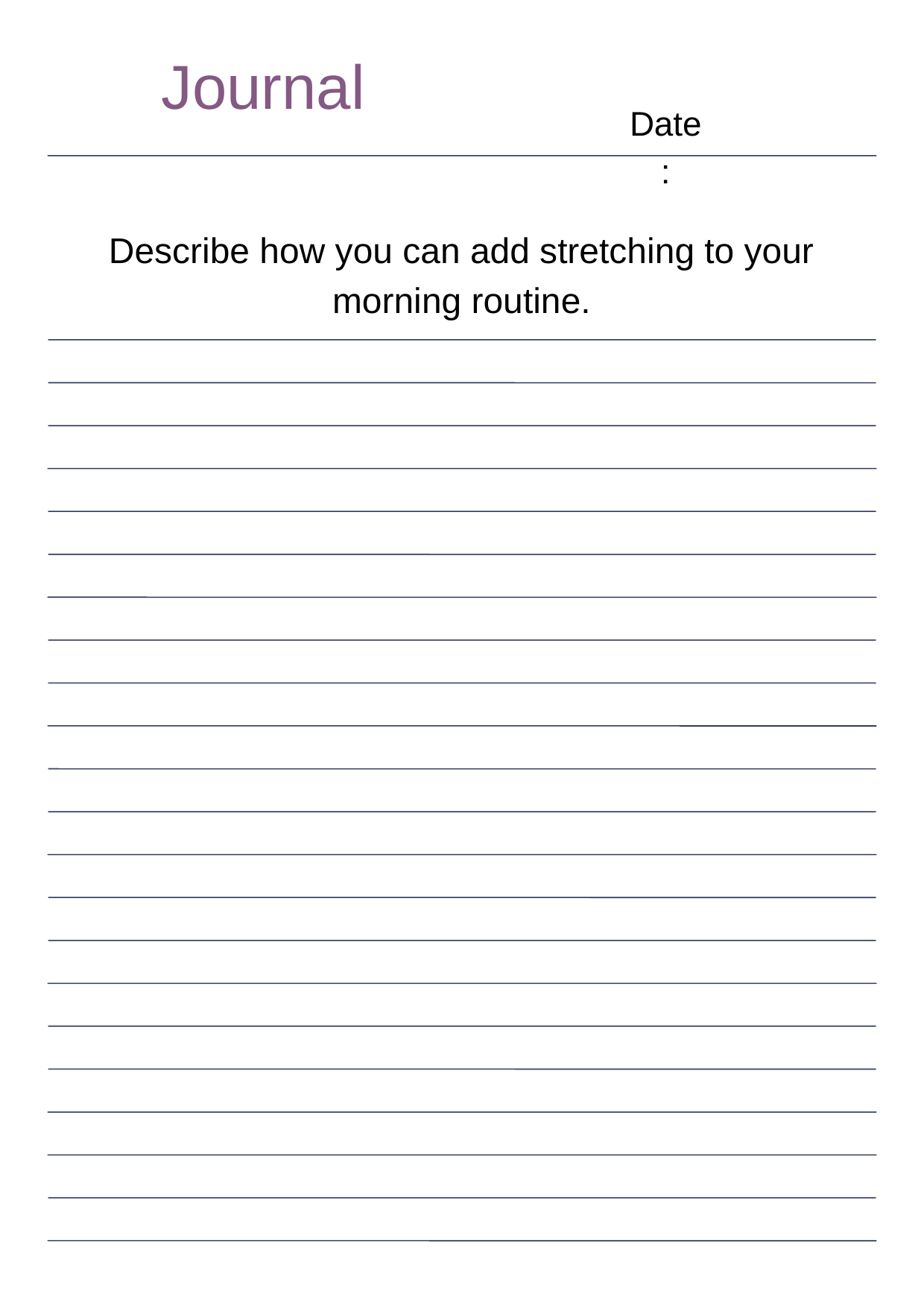

Journal
Date:

Describe how you can add stretching to your morning routine.